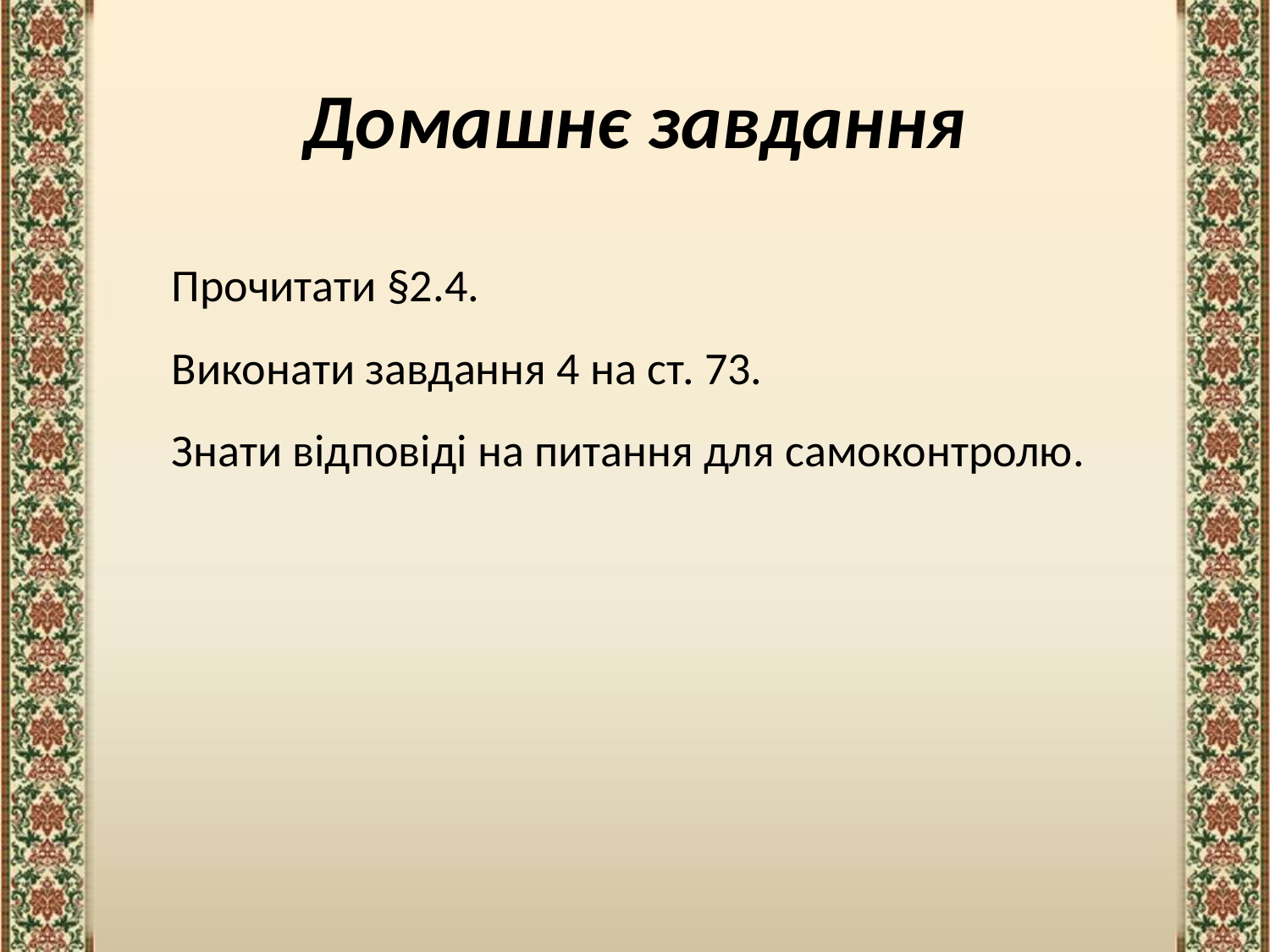

# Домашнє завдання
Прочитати §2.4.
Виконати завдання 4 на ст. 73.
Знати відповіді на питання для самоконтролю.